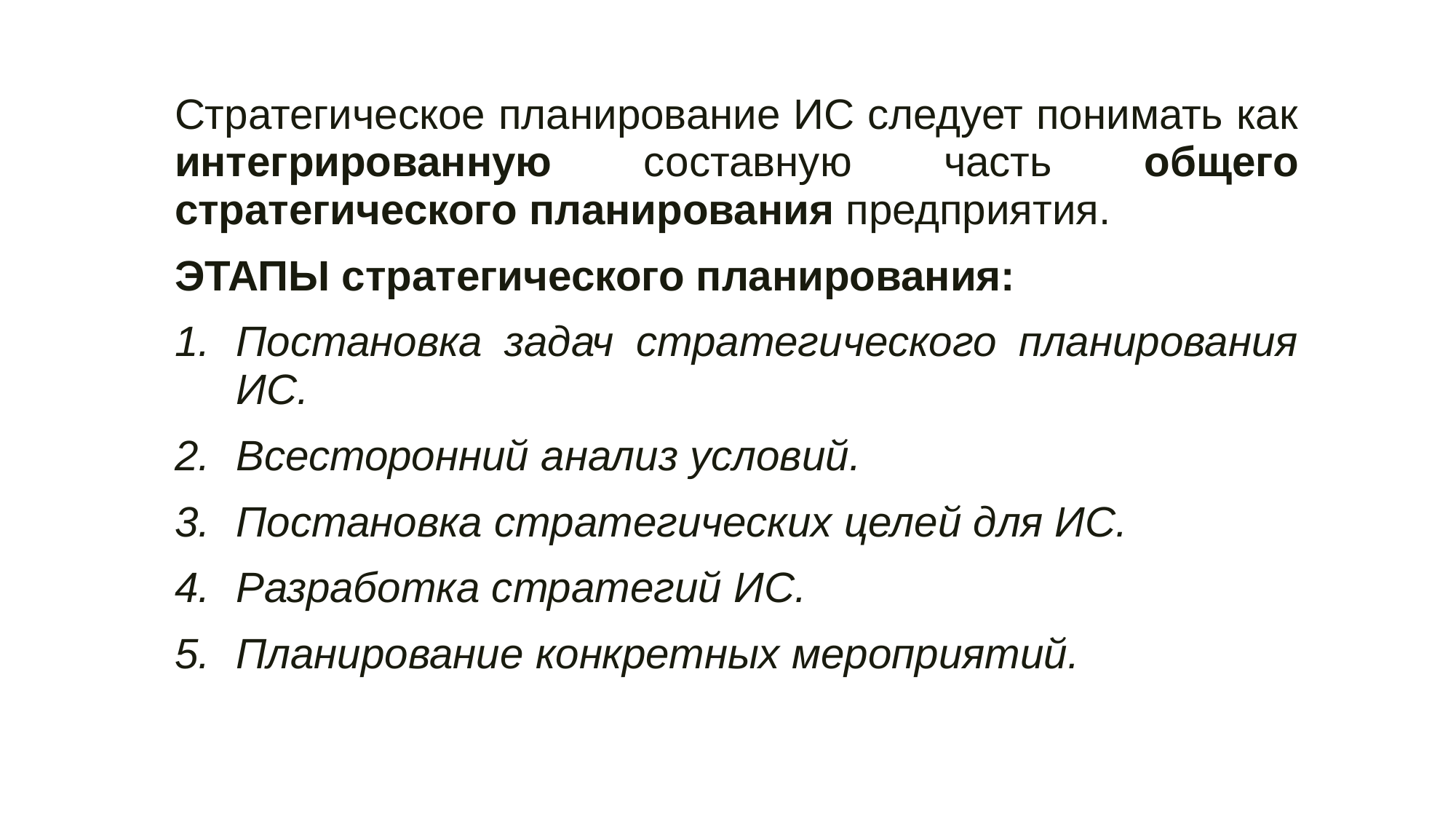

Стратегическое планирование ИС следует понимать как интегрированную составную часть общего стратегического планирования предприятия.
ЭТАПЫ стратегического планирования:
Постановка задач стратегического планирования ИС.
Всесторонний анализ условий.
Постановка стратегических целей для ИС.
Разработка стратегий ИС.
Планирование конкретных мероприятий.